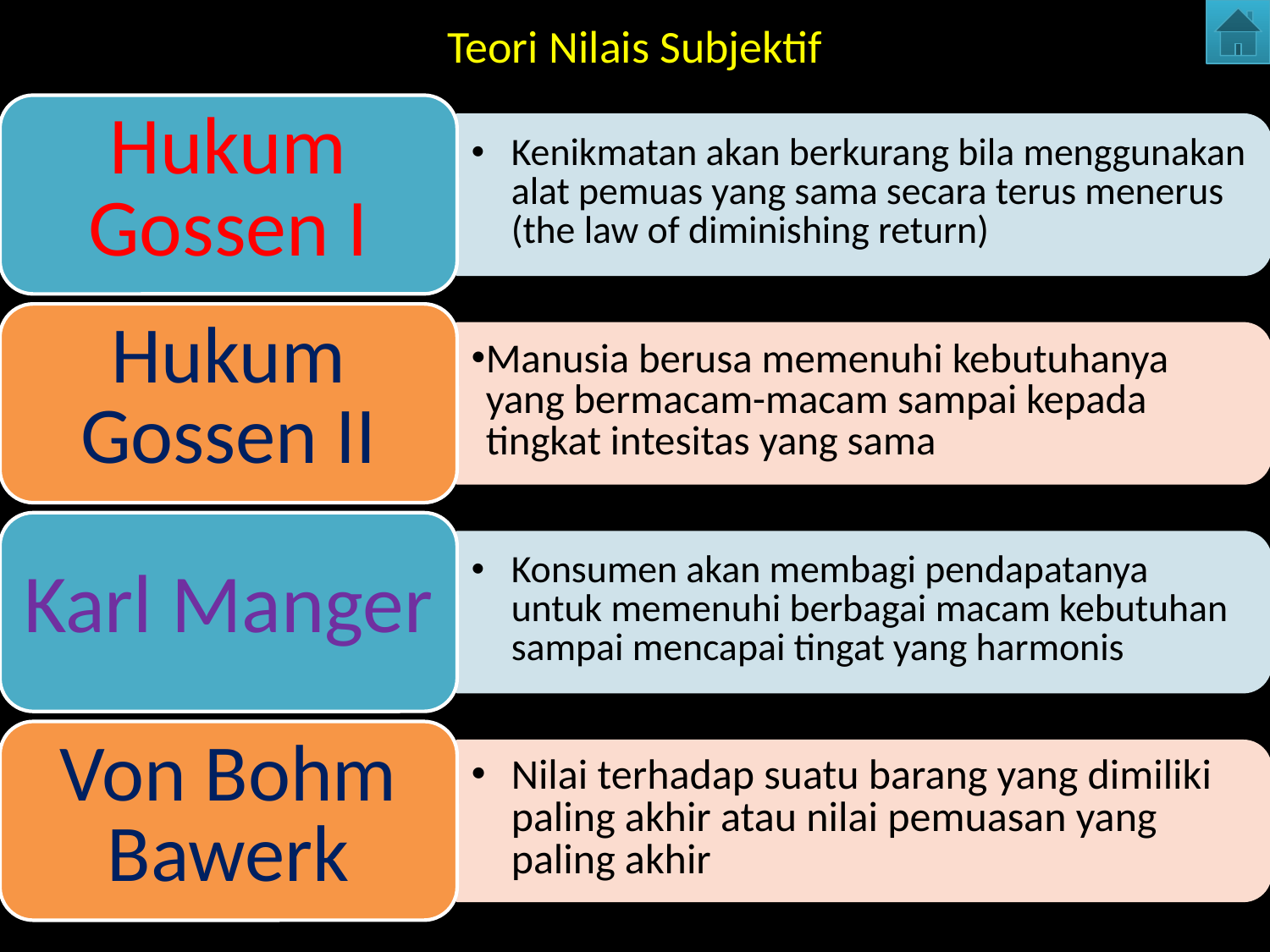

# Teori Nilais Subjektif
Hukum Gossen I
Kenikmatan akan berkurang bila menggunakan alat pemuas yang sama secara terus menerus (the law of diminishing return)
Karl Manger
Konsumen akan membagi pendapatanya untuk memenuhi berbagai macam kebutuhan sampai mencapai tingat yang harmonis
Von Bohm Bawerk
Nilai terhadap suatu barang yang dimiliki paling akhir atau nilai pemuasan yang paling akhir
Manusia berusa memenuhi kebutuhanya yang bermacam-macam sampai kepada tingkat intesitas yang sama
Hukum Gossen II